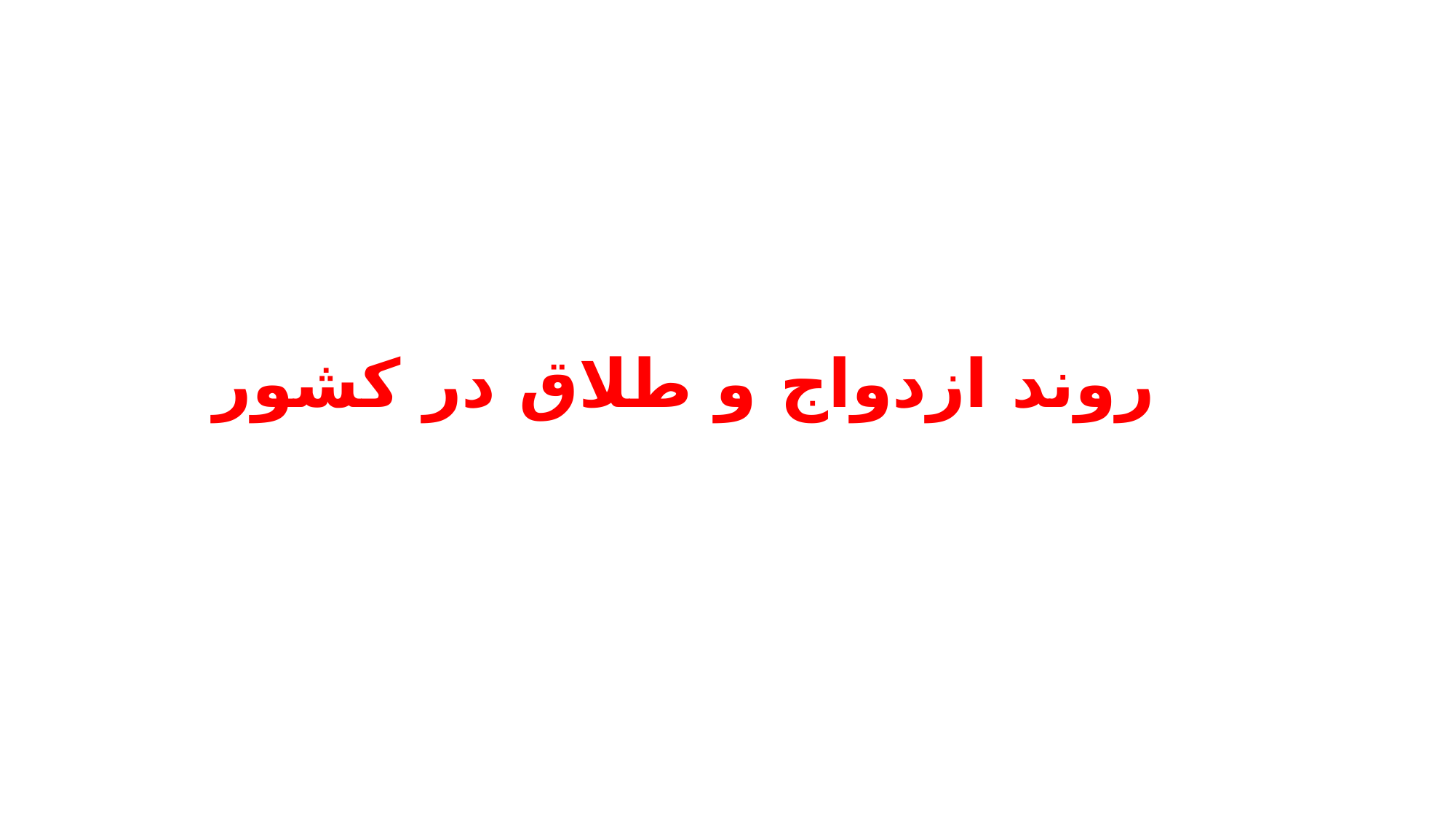

# روند ازدواج و طلاق در کشور